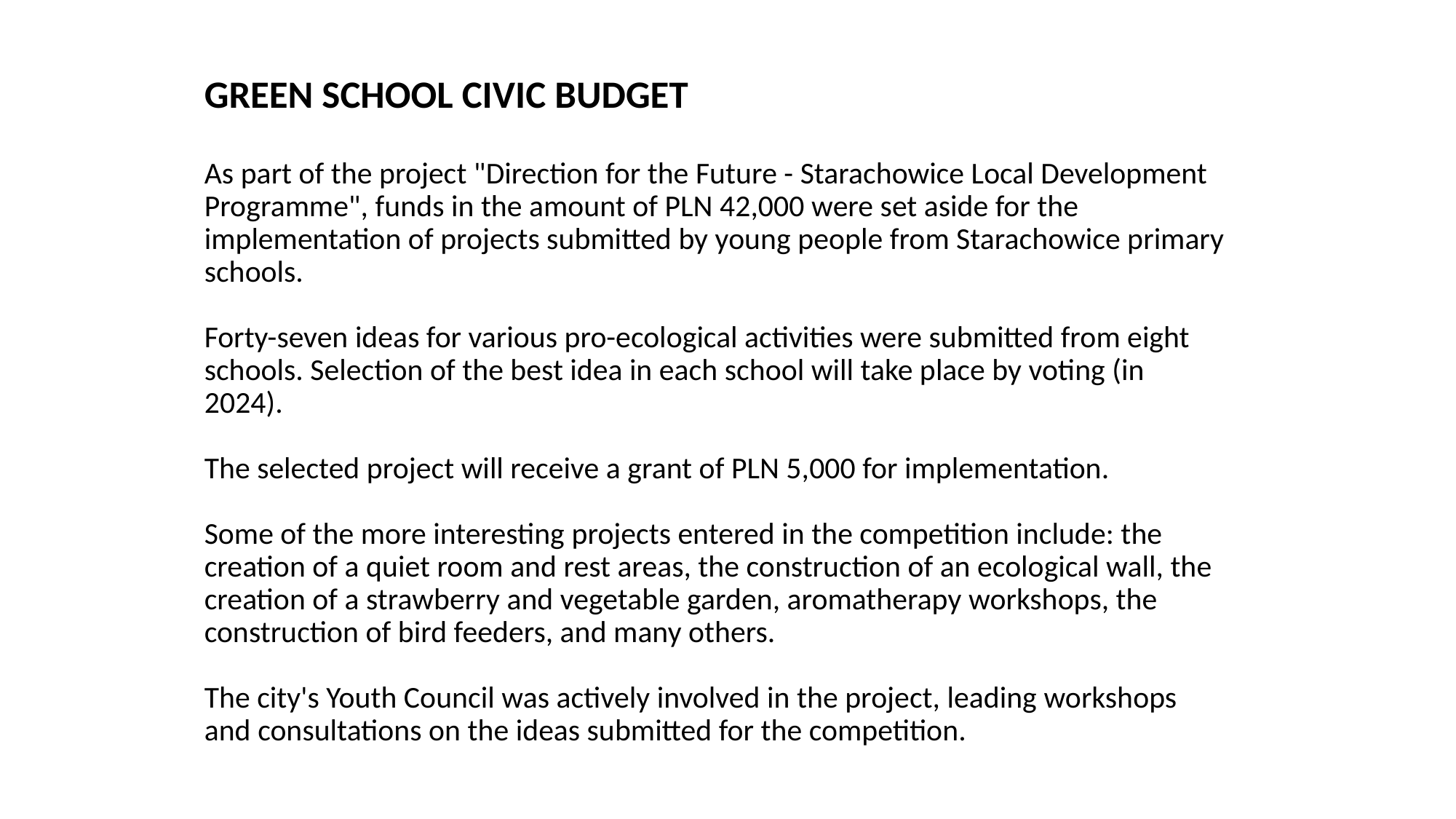

GREEN SCHOOL CIVIC BUDGET
As part of the project "Direction for the Future - Starachowice Local Development Programme", funds in the amount of PLN 42,000 were set aside for the implementation of projects submitted by young people from Starachowice primary schools.
Forty-seven ideas for various pro-ecological activities were submitted from eight schools. Selection of the best idea in each school will take place by voting (in 2024).
The selected project will receive a grant of PLN 5,000 for implementation.
Some of the more interesting projects entered in the competition include: the creation of a quiet room and rest areas, the construction of an ecological wall, the creation of a strawberry and vegetable garden, aromatherapy workshops, the construction of bird feeders, and many others.
The city's Youth Council was actively involved in the project, leading workshops and consultations on the ideas submitted for the competition.